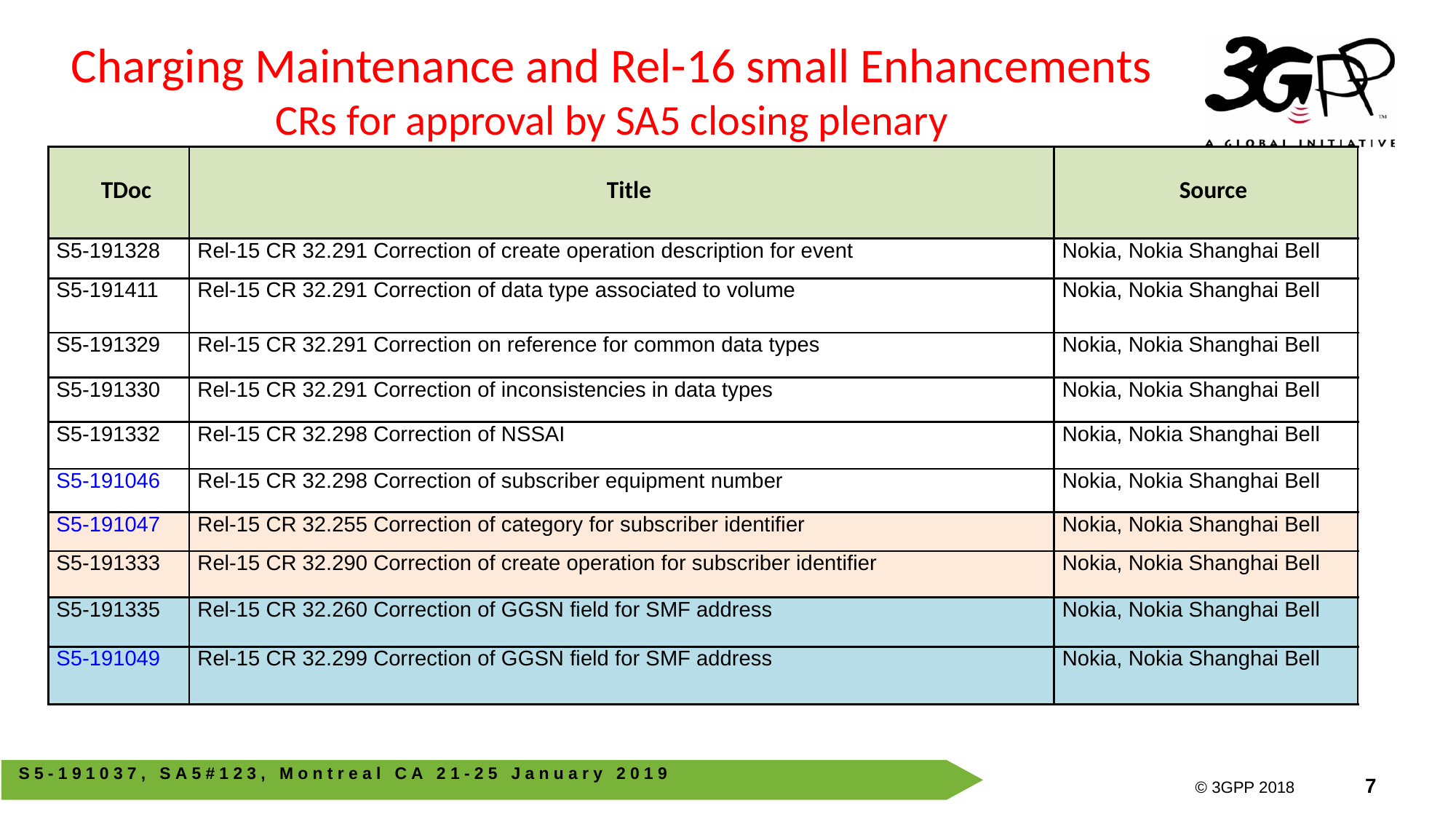

Charging Maintenance and Rel-16 small Enhancements CRs for approval by SA5 closing plenary
| TDoc | Title | Source |
| --- | --- | --- |
| S5-191328 | Rel-15 CR 32.291 Correction of create operation description for event | Nokia, Nokia Shanghai Bell |
| S5-191411 | Rel-15 CR 32.291 Correction of data type associated to volume | Nokia, Nokia Shanghai Bell |
| S5-191329 | Rel-15 CR 32.291 Correction on reference for common data types | Nokia, Nokia Shanghai Bell |
| S5-191330 | Rel-15 CR 32.291 Correction of inconsistencies in data types | Nokia, Nokia Shanghai Bell |
| S5-191332 | Rel-15 CR 32.298 Correction of NSSAI | Nokia, Nokia Shanghai Bell |
| S5-191046 | Rel-15 CR 32.298 Correction of subscriber equipment number | Nokia, Nokia Shanghai Bell |
| S5-191047 | Rel-15 CR 32.255 Correction of category for subscriber identifier | Nokia, Nokia Shanghai Bell |
| S5-191333 | Rel-15 CR 32.290 Correction of create operation for subscriber identifier | Nokia, Nokia Shanghai Bell |
| S5-191335 | Rel-15 CR 32.260 Correction of GGSN field for SMF address | Nokia, Nokia Shanghai Bell |
| S5-191049 | Rel-15 CR 32.299 Correction of GGSN field for SMF address | Nokia, Nokia Shanghai Bell |